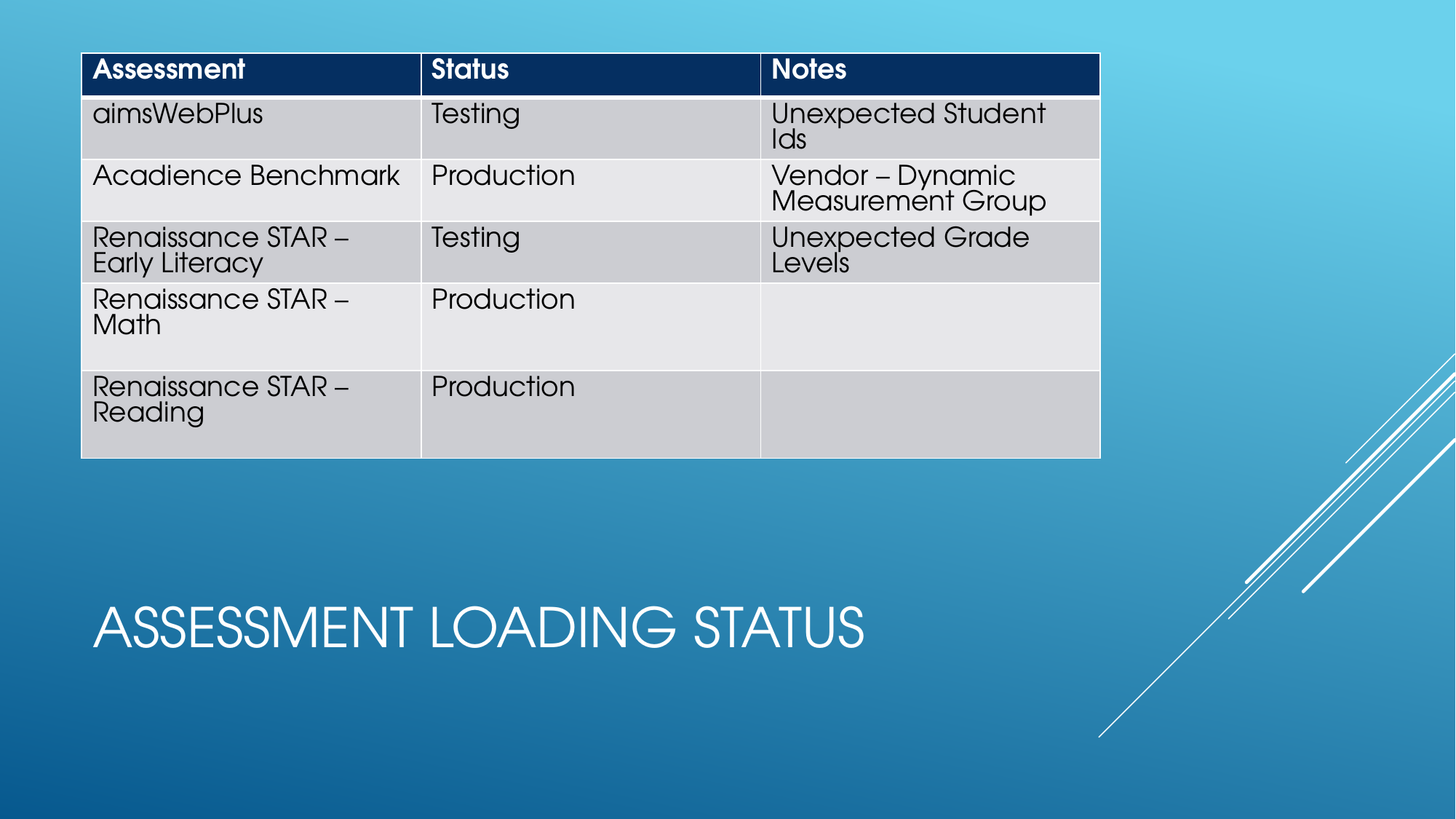

| Assessment | Status | Notes |
| --- | --- | --- |
| aimsWebPlus | Testing | Unexpected Student Ids |
| Acadience Benchmark | Production | Vendor – Dynamic Measurement Group |
| Renaissance STAR – Early Literacy | Testing | Unexpected Grade Levels |
| Renaissance STAR – Math | Production |  |
| Renaissance STAR – Reading | Production |  |
# Assessment loading status